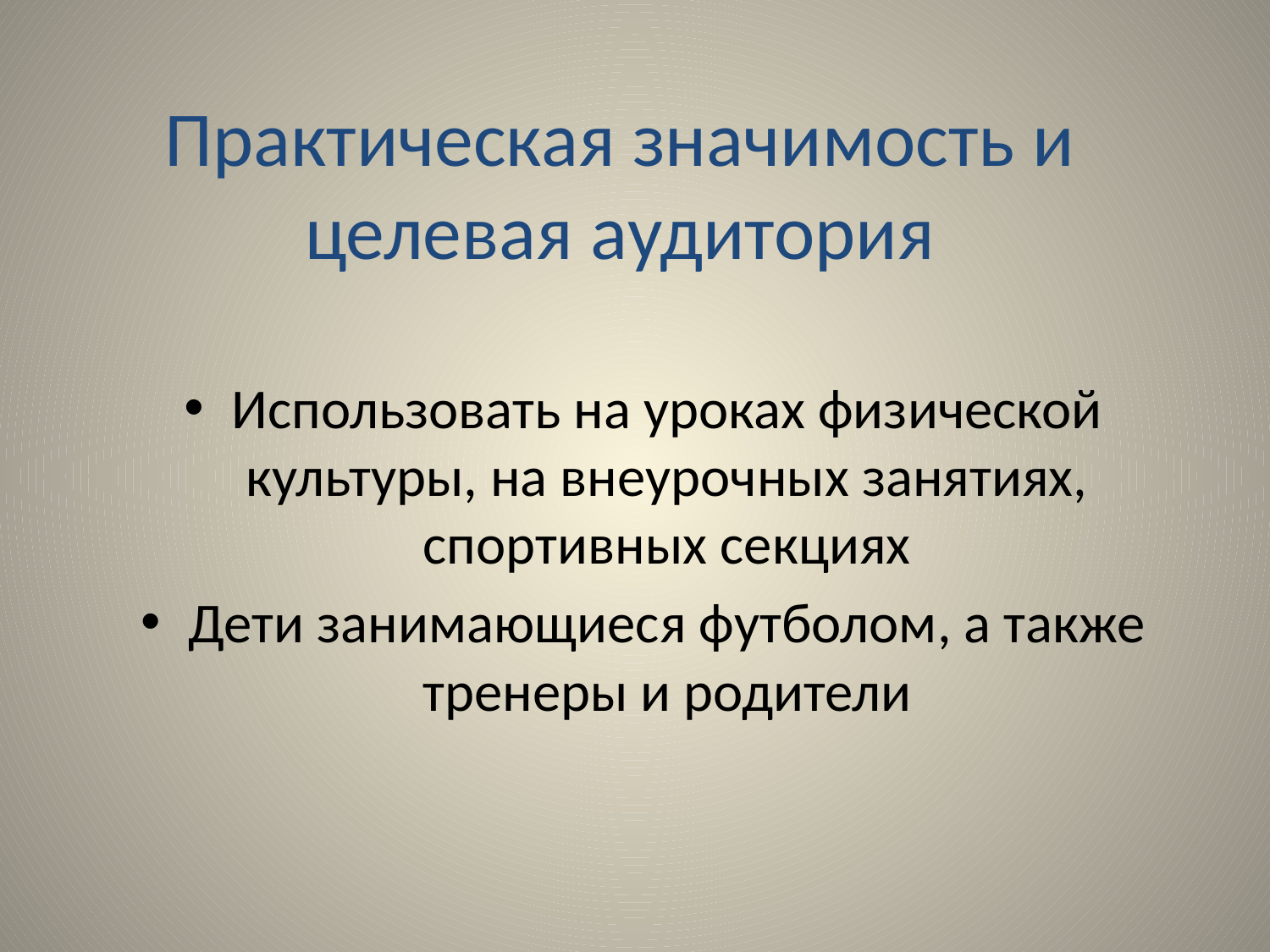

# Практическая значимость и целевая аудитория
Использовать на уроках физической культуры, на внеурочных занятиях, спортивных секциях
Дети занимающиеся футболом, а также тренеры и родители